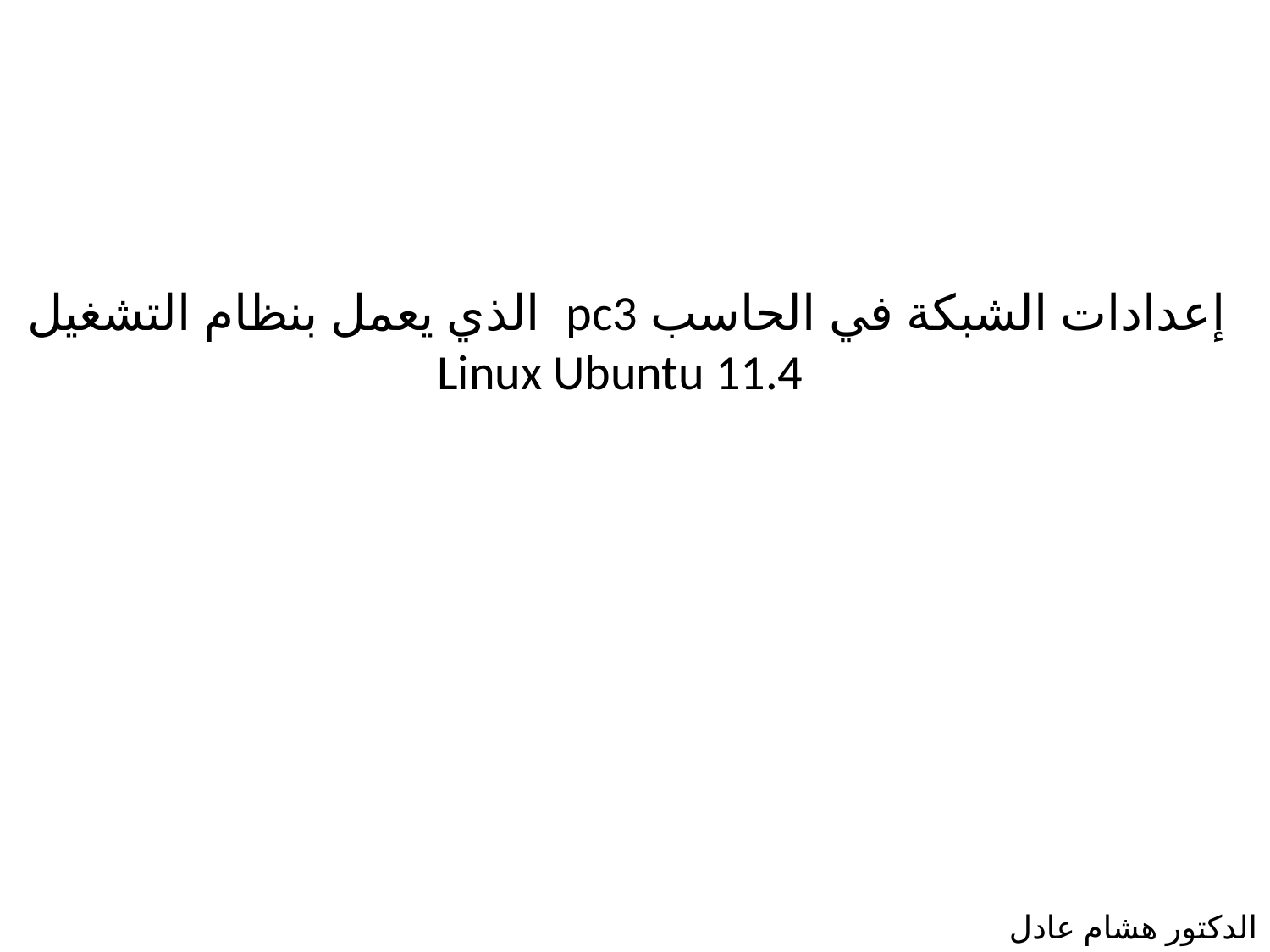

إعدادات الشبكة في الحاسب pc3  الذي يعمل بنظام التشغيل
Linux Ubuntu 11.4
الدكتور هشام عادل عبهري